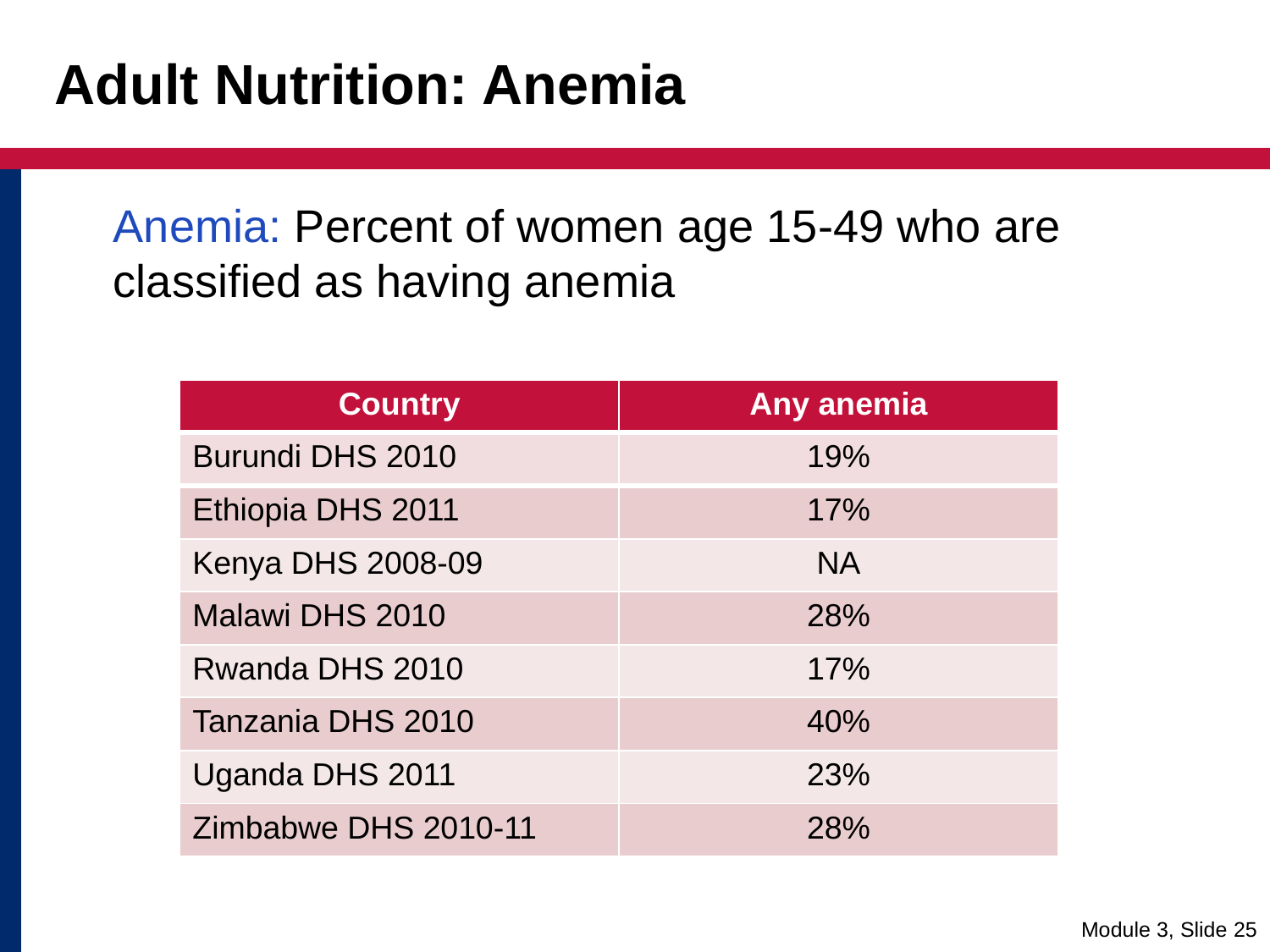

# Adult Nutrition: Anemia
	Anemia: Percent of women age 15-49 who are classified as having anemia
| Country | Any anemia |
| --- | --- |
| Burundi DHS 2010 | 19% |
| Ethiopia DHS 2011 | 17% |
| Kenya DHS 2008-09 | NA |
| Malawi DHS 2010 | 28% |
| Rwanda DHS 2010 | 17% |
| Tanzania DHS 2010 | 40% |
| Uganda DHS 2011 | 23% |
| Zimbabwe DHS 2010-11 | 28% |
Module 3, Slide 25